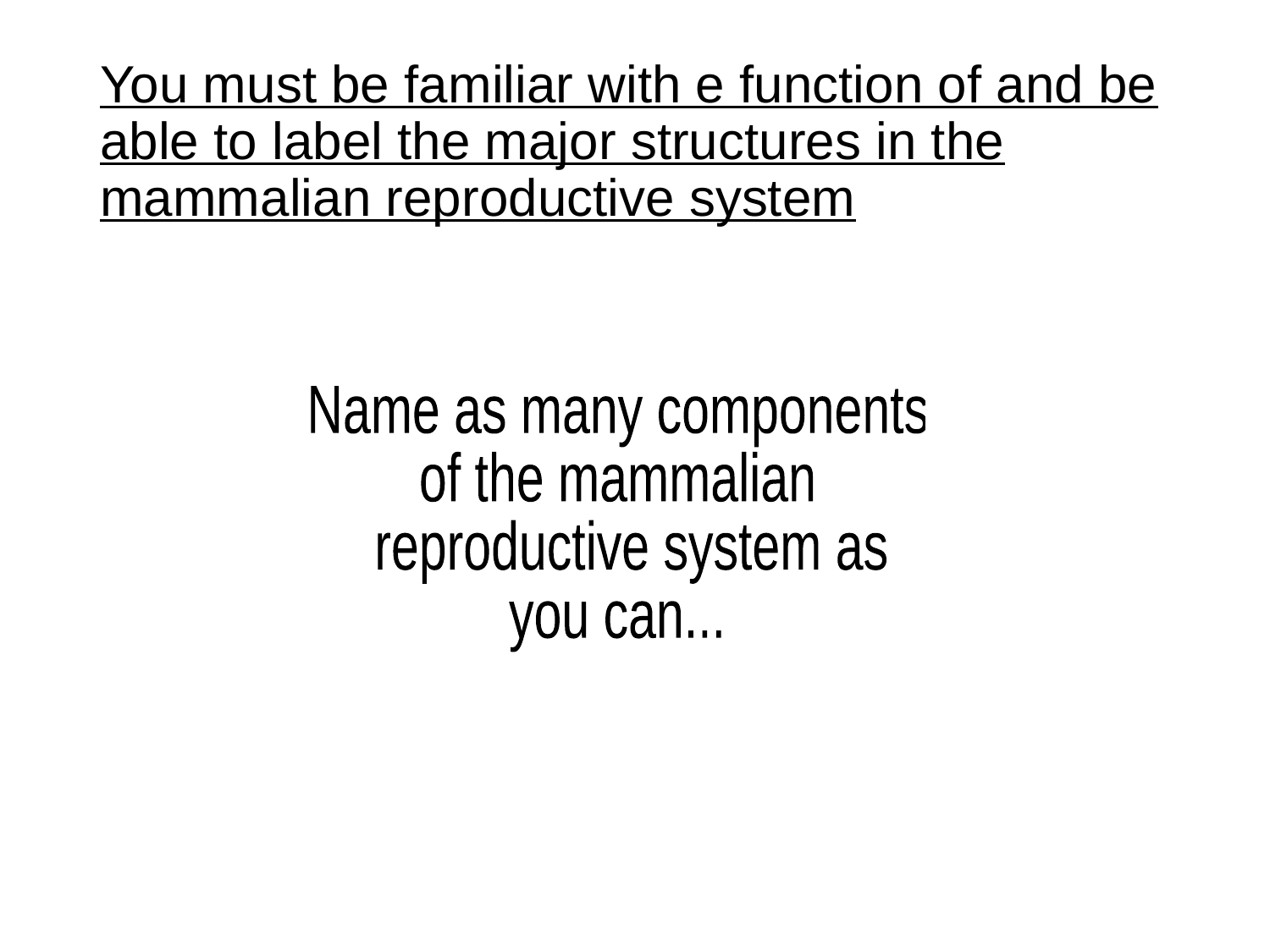

# You must be familiar with e function of and be able to label the major structures in the mammalian reproductive system
Name as many components
of the mammalian
 reproductive system as
you can...